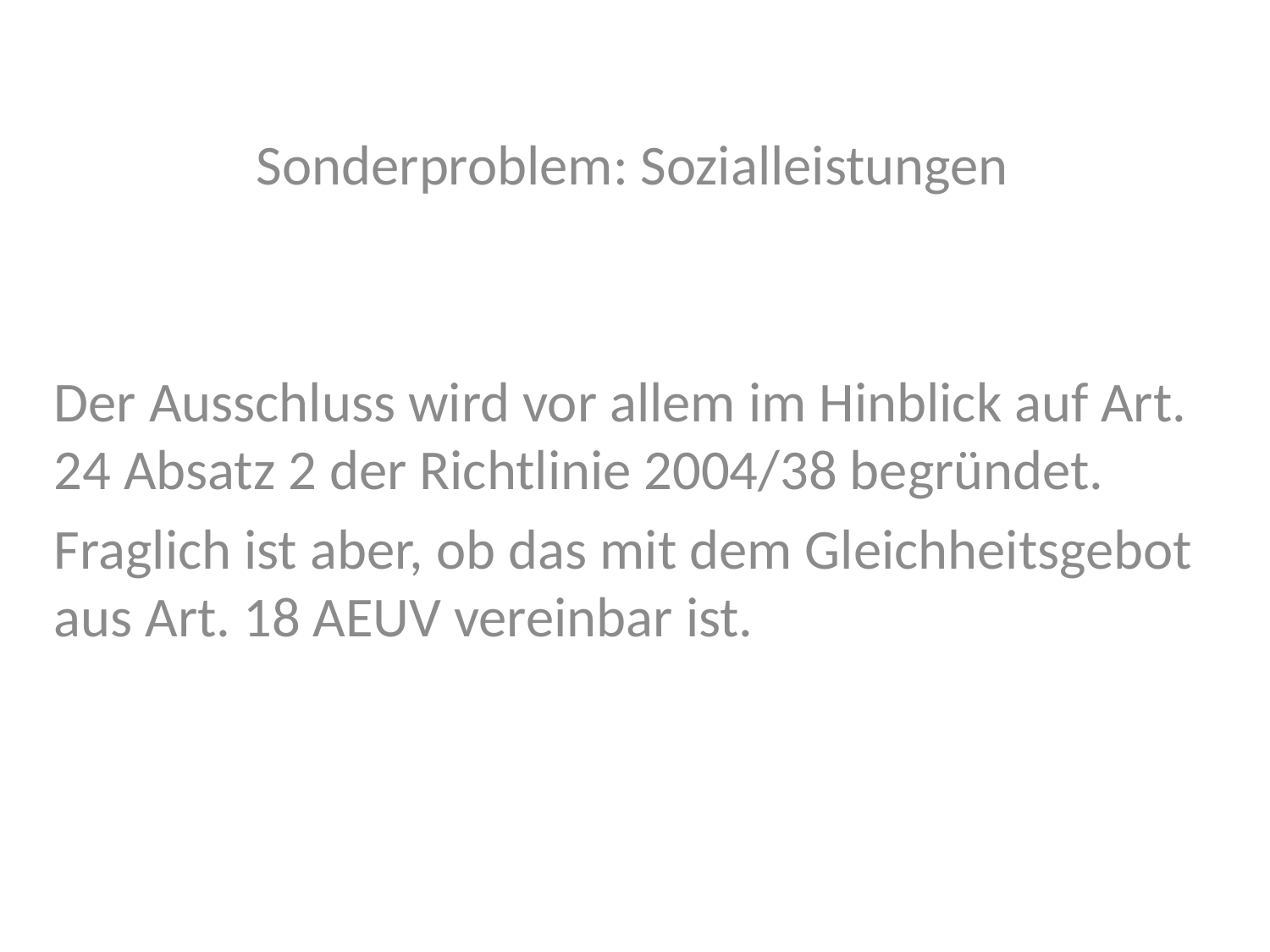

Sonderproblem: Sozialleistungen

Der Ausschluss wird vor allem im Hinblick auf Art. 24 Absatz 2 der Richtlinie 2004/38 begründet.
Fraglich ist aber, ob das mit dem Gleichheitsgebot aus Art. 18 AEUV vereinbar ist.